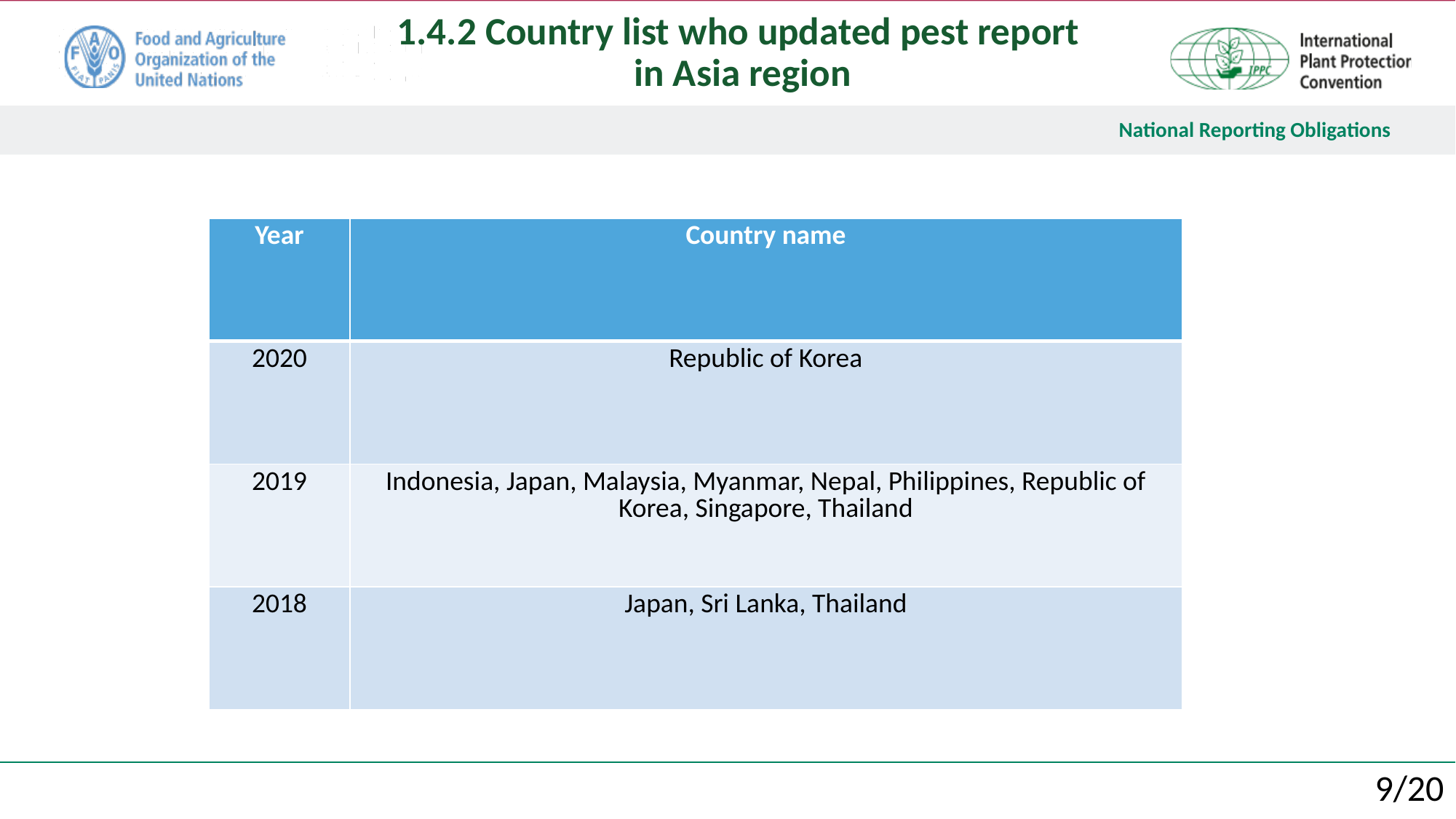

1.4.2 Country list who updated pest report
in Asia region
| Year | Country name |
| --- | --- |
| 2020 | Republic of Korea |
| 2019 | Indonesia, Japan, Malaysia, Myanmar, Nepal, Philippines, Republic of Korea, Singapore, Thailand |
| 2018 | Japan, Sri Lanka, Thailand |
9/20